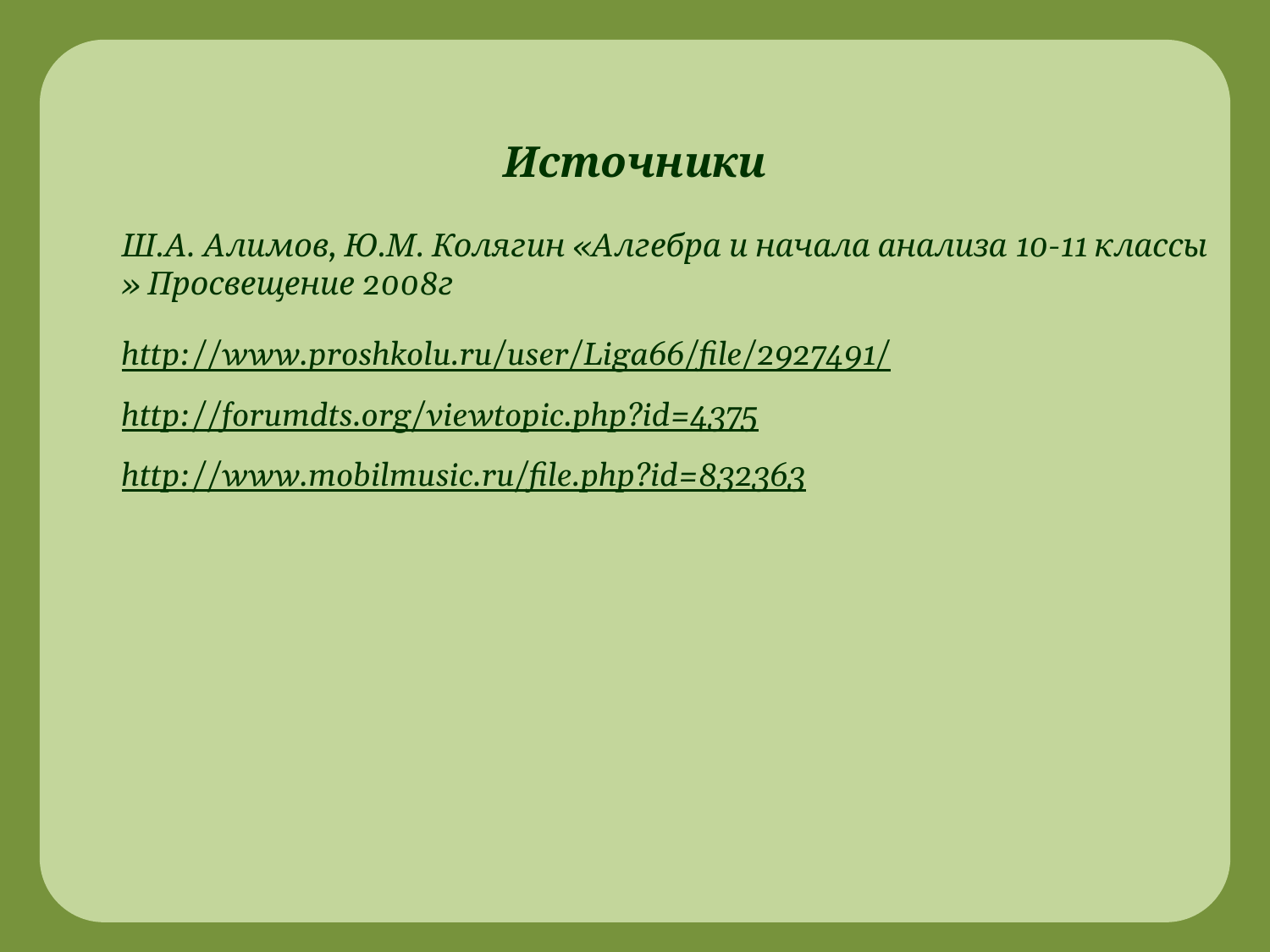

Источники
Ш.А. Алимов, Ю.М. Колягин «Алгебра и начала анализа 10-11 классы » Просвещение 2008г
http://www.proshkolu.ru/user/Liga66/file/2927491/
http://forumdts.org/viewtopic.php?id=4375
http://www.mobilmusic.ru/file.php?id=832363